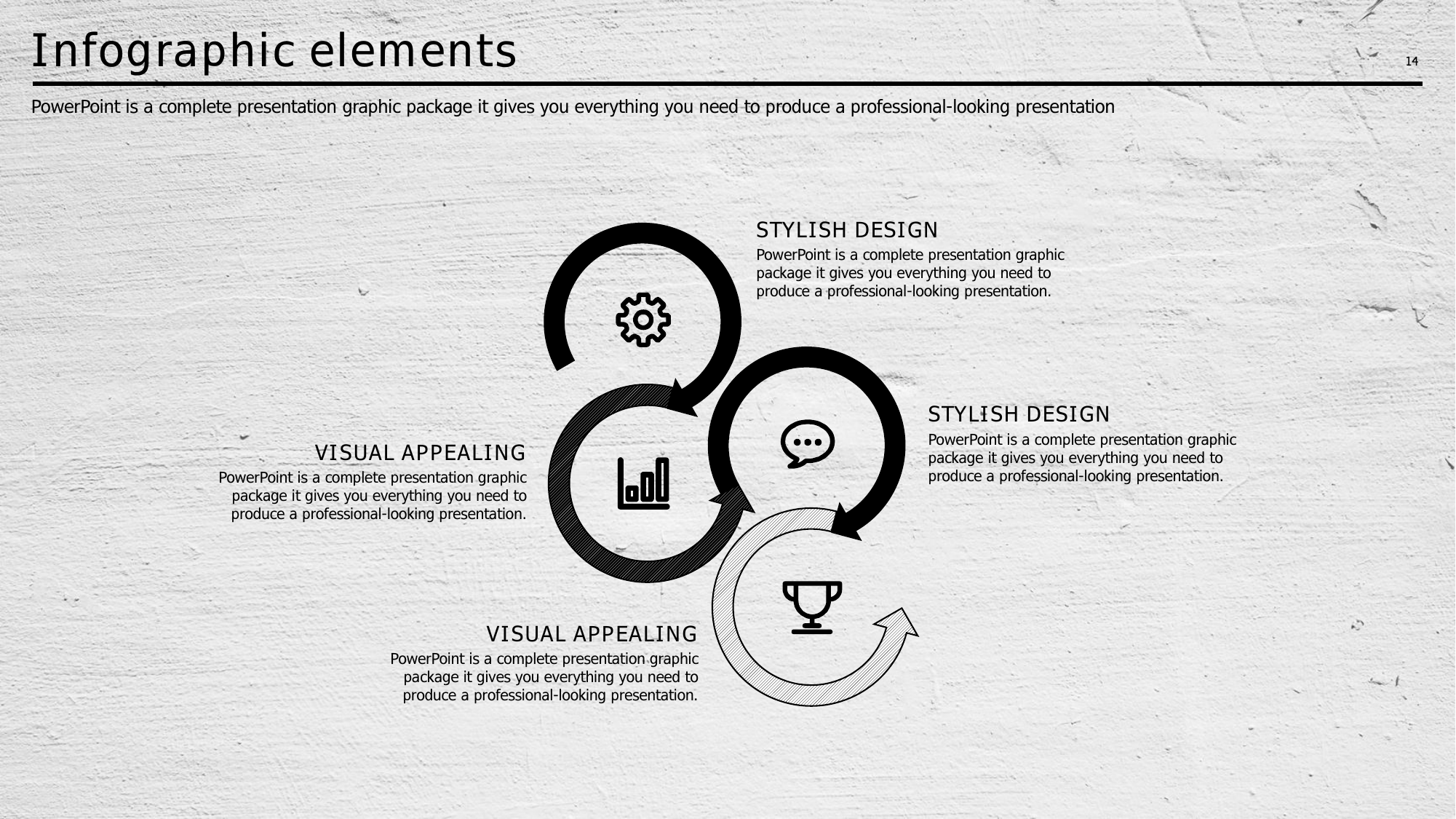

Infographic elements
14
PowerPoint is a complete presentation graphic package it gives you everything you need to produce a professional-looking presentation
STYLISH DESIGN
PowerPoint is a complete presentation graphic package it gives you everything you need to produce a professional-looking presentation.

STYLISH DESIGN

PowerPoint is a complete presentation graphic package it gives you everything you need to produce a professional-looking presentation.
VISUAL APPEALING

PowerPoint is a complete presentation graphic package it gives you everything you need to produce a professional-looking presentation.

VISUAL APPEALING
PowerPoint is a complete presentation graphic package it gives you everything you need to produce a professional-looking presentation.